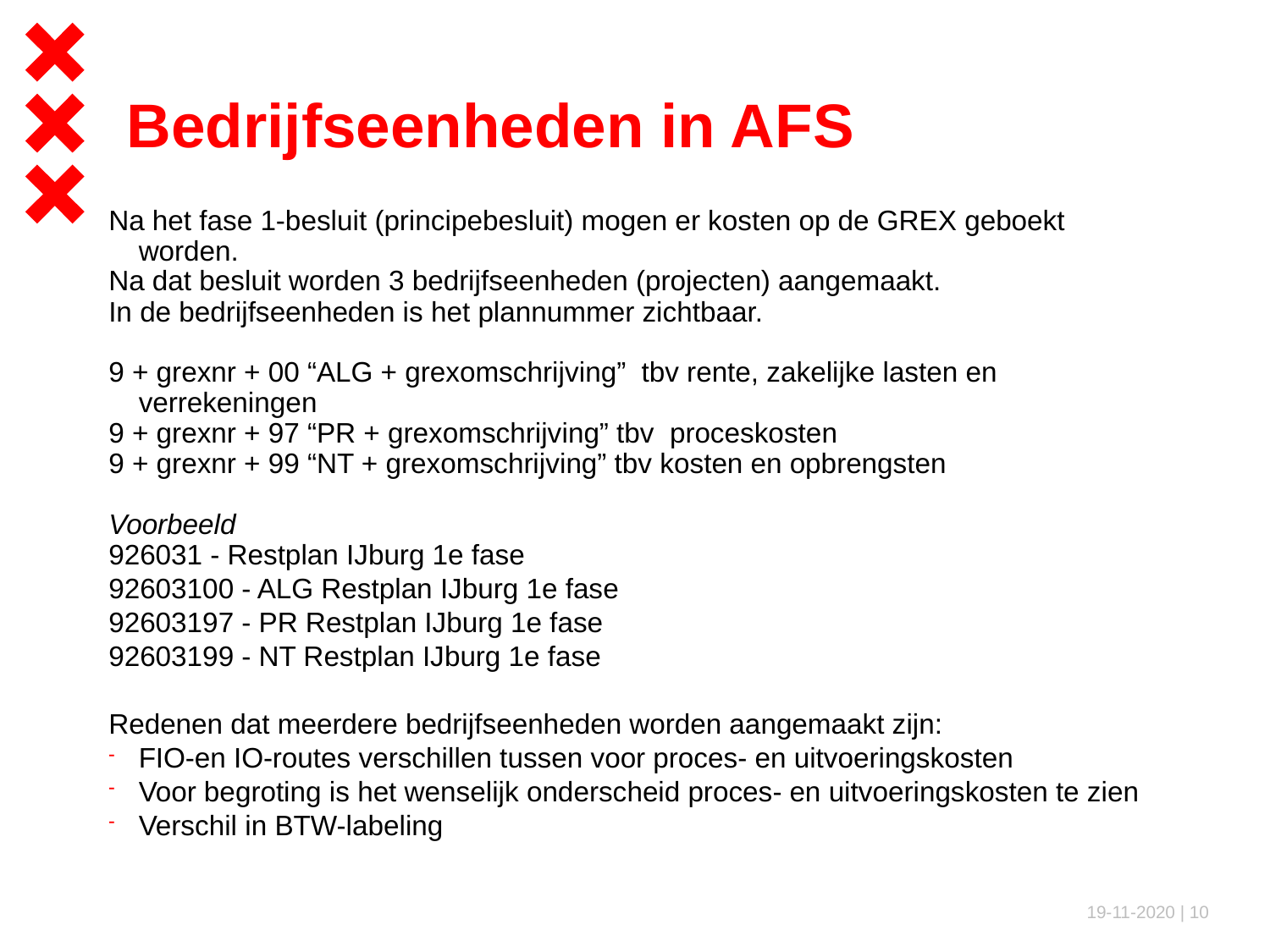

# Bedrijfseenheden in AFS
Na het fase 1-besluit (principebesluit) mogen er kosten op de GREX geboekt worden.
Na dat besluit worden 3 bedrijfseenheden (projecten) aangemaakt.
In de bedrijfseenheden is het plannummer zichtbaar.

9 + grexnr + 00 “ALG + grexomschrijving”  tbv rente, zakelijke lasten en  verrekeningen
9 + grexnr + 97 “PR + grexomschrijving” tbv  proceskosten
9 + grexnr + 99 “NT + grexomschrijving” tbv kosten en opbrengsten

Voorbeeld
926031 - Restplan IJburg 1e fase
92603100 - ALG Restplan IJburg 1e fase
92603197 - PR Restplan IJburg 1e fase
92603199 - NT Restplan IJburg 1e fase

Redenen dat meerdere bedrijfseenheden worden aangemaakt zijn:
FIO-en IO-routes verschillen tussen voor proces- en uitvoeringskosten
Voor begroting is het wenselijk onderscheid proces- en uitvoeringskosten te zien
Verschil in BTW-labeling

19-11-2020
| 10